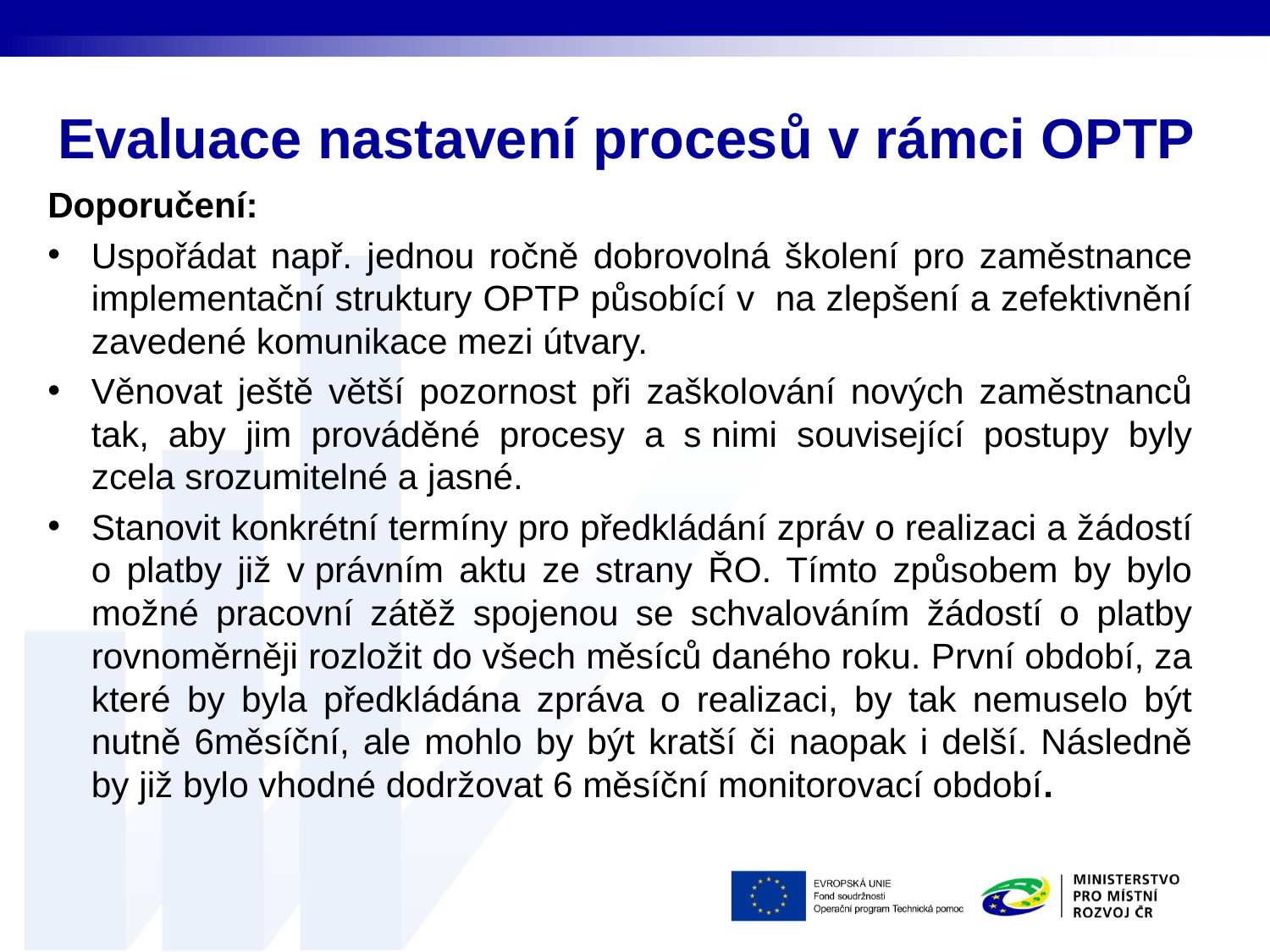

# Evaluace nastavení procesů v rámci OPTP
Doporučení:
Uspořádat např. jednou ročně dobrovolná školení pro zaměstnance implementační struktury OPTP působící v  na zlepšení a zefektivnění zavedené komunikace mezi útvary.
Věnovat ještě větší pozornost při zaškolování nových zaměstnanců tak, aby jim prováděné procesy a s nimi související postupy byly zcela srozumitelné a jasné.
Stanovit konkrétní termíny pro předkládání zpráv o realizaci a žádostí o platby již v právním aktu ze strany ŘO. Tímto způsobem by bylo možné pracovní zátěž spojenou se schvalováním žádostí o platby rovnoměrněji rozložit do všech měsíců daného roku. První období, za které by byla předkládána zpráva o realizaci, by tak nemuselo být nutně 6měsíční, ale mohlo by být kratší či naopak i delší. Následně by již bylo vhodné dodržovat 6 měsíční monitorovací období.